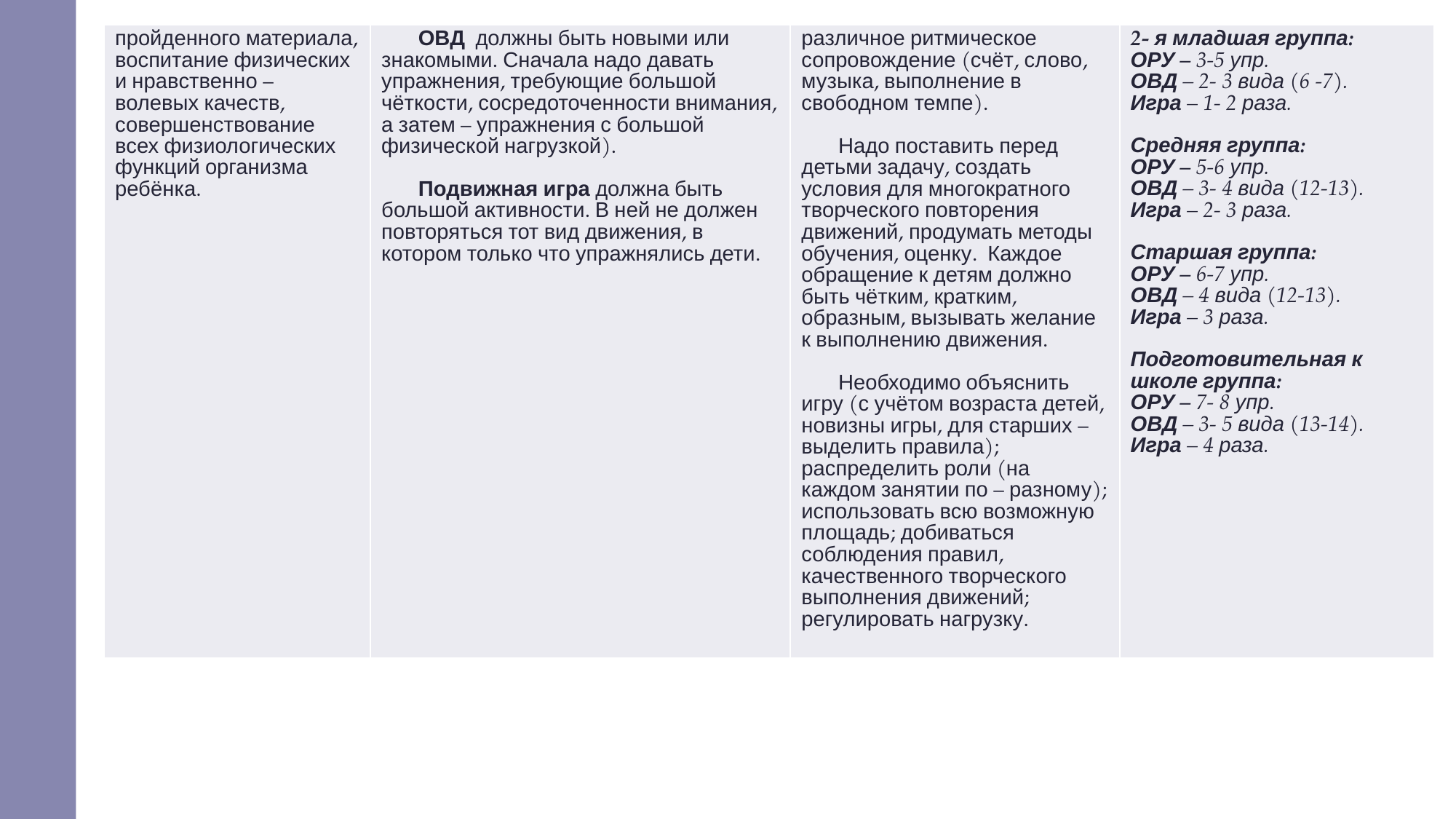

| пройденного материала, воспитание физических и нравственно – волевых качеств, совершенствование всех физиологических функций организма ребёнка. | ОВД должны быть новыми или знакомыми. Сначала надо давать упражнения, требующие большой чёткости, сосредоточенности внимания, а затем – упражнения с большой физической нагрузкой). Подвижная игра должна быть большой активности. В ней не должен повторяться тот вид движения, в котором только что упражнялись дети. | различное ритмическое сопровождение (счёт, слово, музыка, выполнение в свободном темпе). Надо поставить перед детьми задачу, создать условия для многократного творческого повторения движений, продумать методы обучения, оценку. Каждое обращение к детям должно быть чётким, кратким, образным, вызывать желание к выполнению движения. Необходимо объяснить игру (с учётом возраста детей, новизны игры, для старших – выделить правила); распределить роли (на каждом занятии по – разному); использовать всю возможную площадь; добиваться соблюдения правил, качественного творческого выполнения движений; регулировать нагрузку. | 2- я младшая группа: ОРУ – 3-5 упр. ОВД – 2- 3 вида (6 -7). Игра – 1- 2 раза. Средняя группа: ОРУ – 5-6 упр. ОВД – 3- 4 вида (12-13). Игра – 2- 3 раза. Старшая группа: ОРУ – 6-7 упр. ОВД – 4 вида (12-13). Игра – 3 раза. Подготовительная к школе группа: ОРУ – 7- 8 упр. ОВД – 3- 5 вида (13-14). Игра – 4 раза. |
| --- | --- | --- | --- |